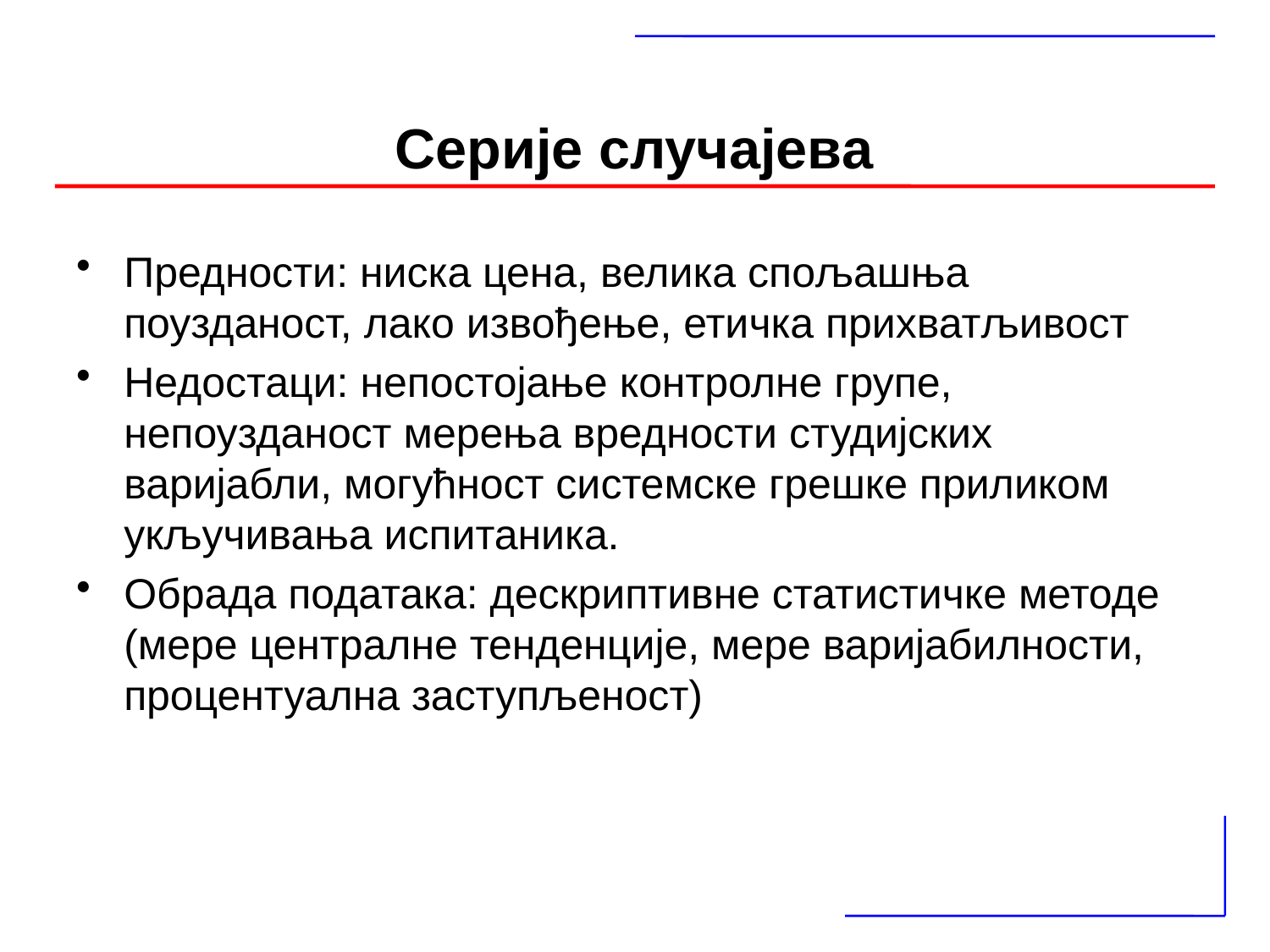

# Серије случајева
Предности: ниска цена, велика спољашња поузданост, лако извођење, етичка прихватљивост
Недостаци: непостојање контролне групе, непоузданост мерења вредности студијских варијабли, могућност системске грешке приликом укључивања испитаника.
Обрада података: дескриптивне статистичке методе (мере централне тенденције, мере варијабилности, процентуална заступљеност)